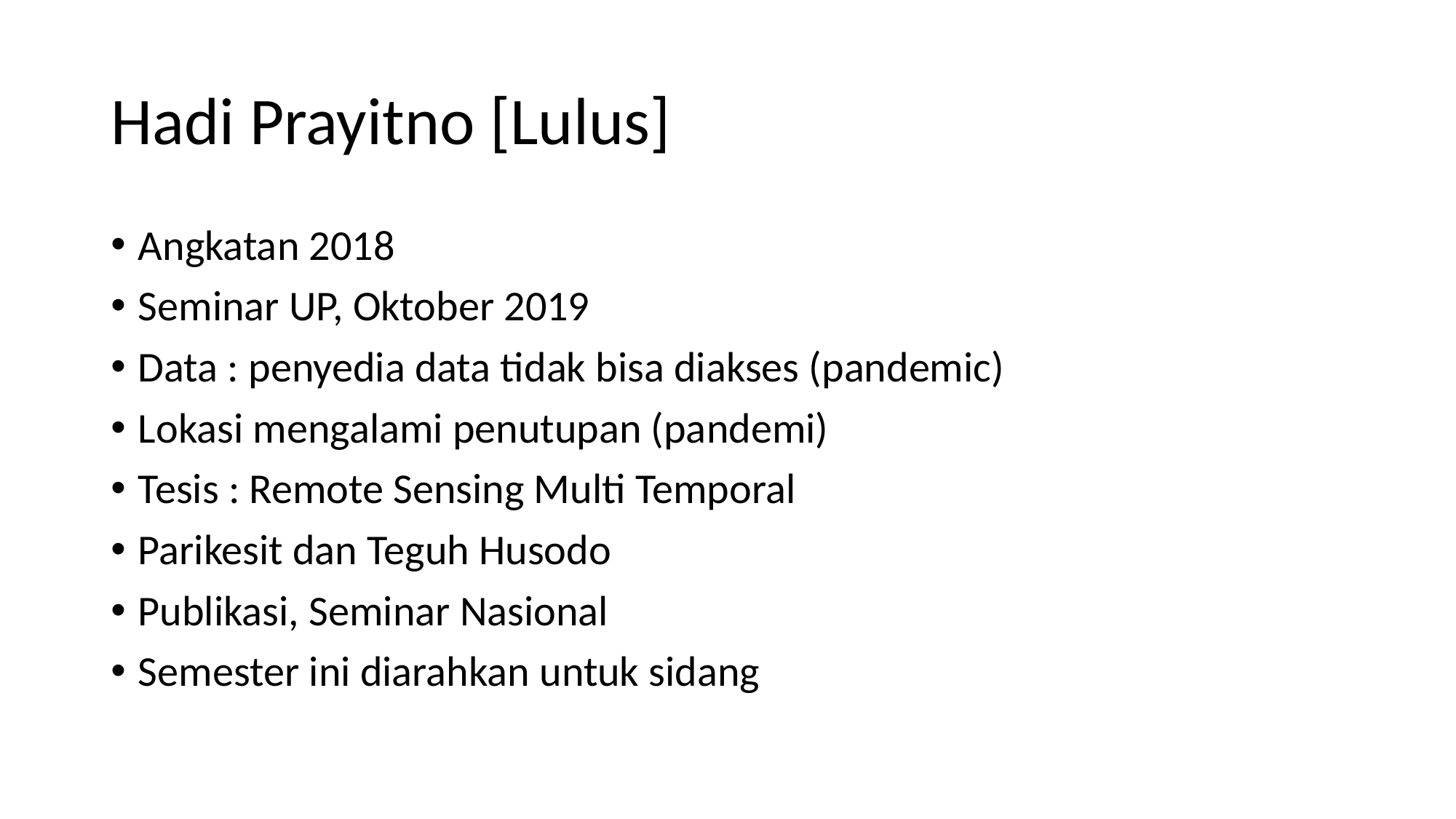

# Hadi Prayitno [Lulus]
Angkatan 2018
Seminar UP, Oktober 2019
Data : penyedia data tidak bisa diakses (pandemic)
Lokasi mengalami penutupan (pandemi)
Tesis : Remote Sensing Multi Temporal
Parikesit dan Teguh Husodo
Publikasi, Seminar Nasional
Semester ini diarahkan untuk sidang